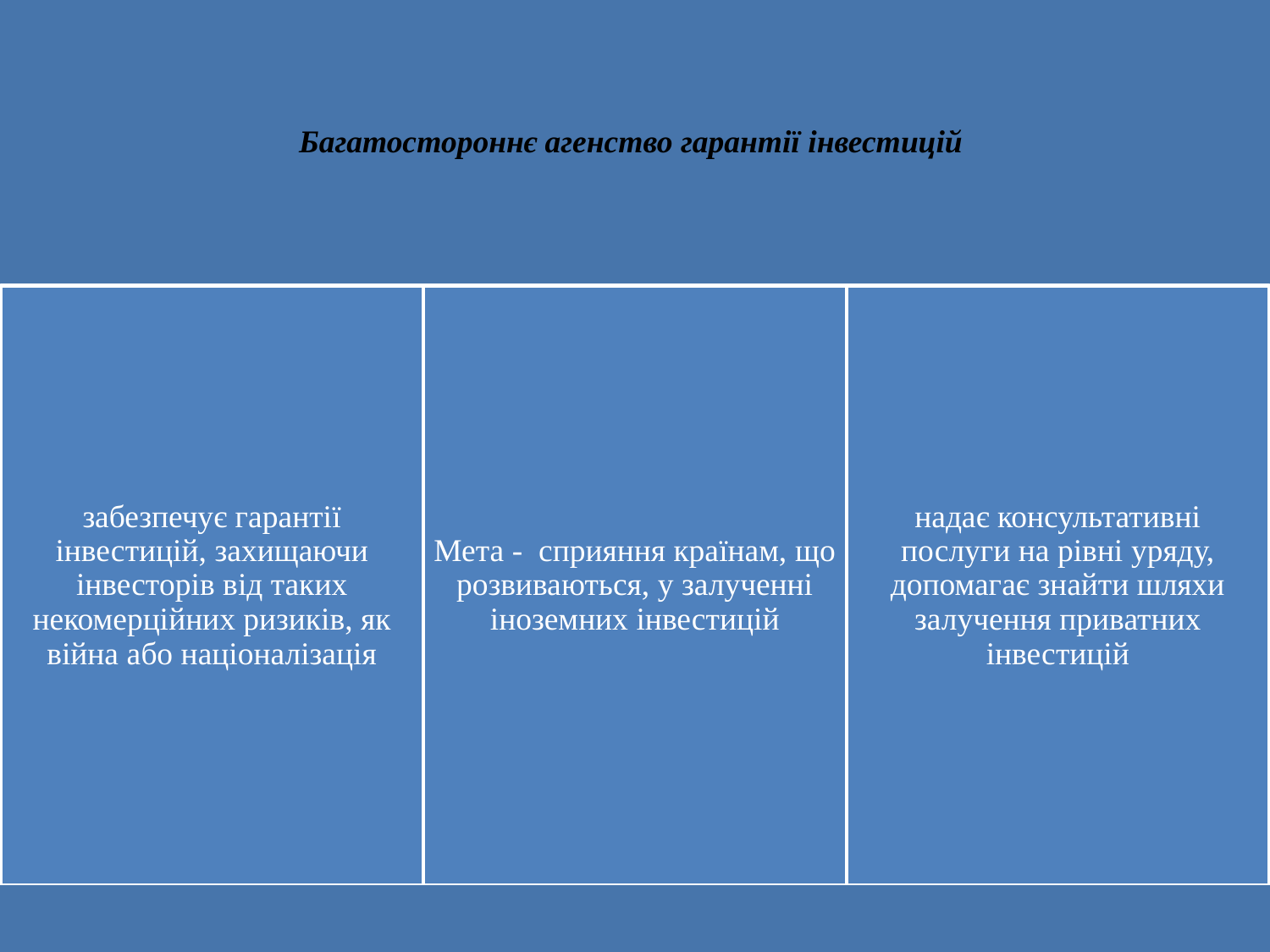

Багатостороннє агенство гарантії інвестицій
забезпечує гарантії інвестицій, захищаючи інвесторів від таких некомерційних ризиків, як війна або націоналізація
Мета -  сприяння країнам, що розвиваються, у залученні іноземних інвестицій
надає консультативні послуги на рівні уряду, допомагає знайти шляхи залучення приватних інвестицій